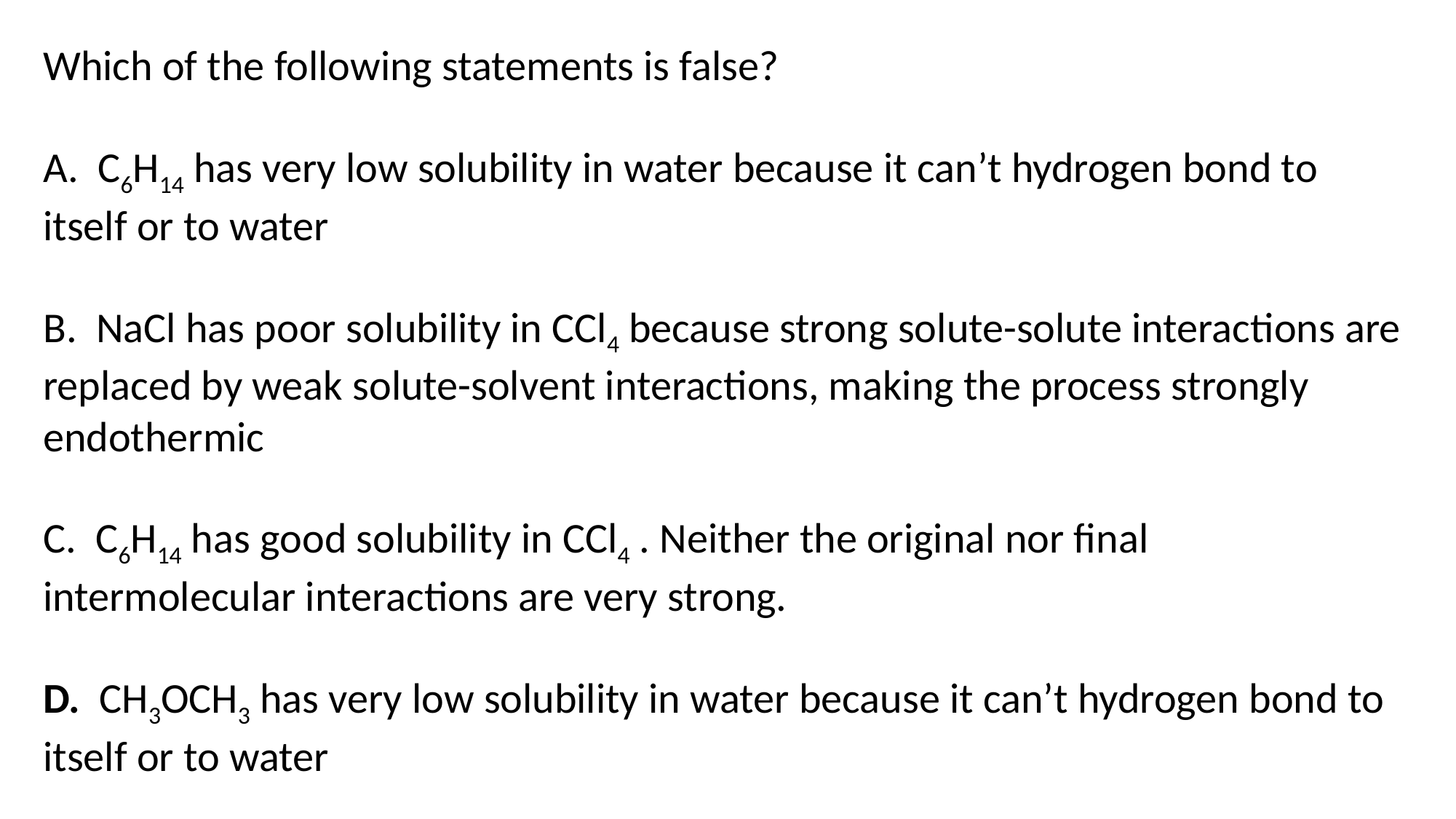

Which of the following statements is false?

A.  C6H14 has very low solubility in water because it can’t hydrogen bond to itself or to water

B.  NaCl has poor solubility in CCl4 because strong solute-solute interactions are replaced by weak solute-solvent interactions, making the process strongly endothermic

C.  C6H14 has good solubility in CCl4 . Neither the original nor final intermolecular interactions are very strong.

D.  CH3OCH3 has very low solubility in water because it can’t hydrogen bond to itself or to water